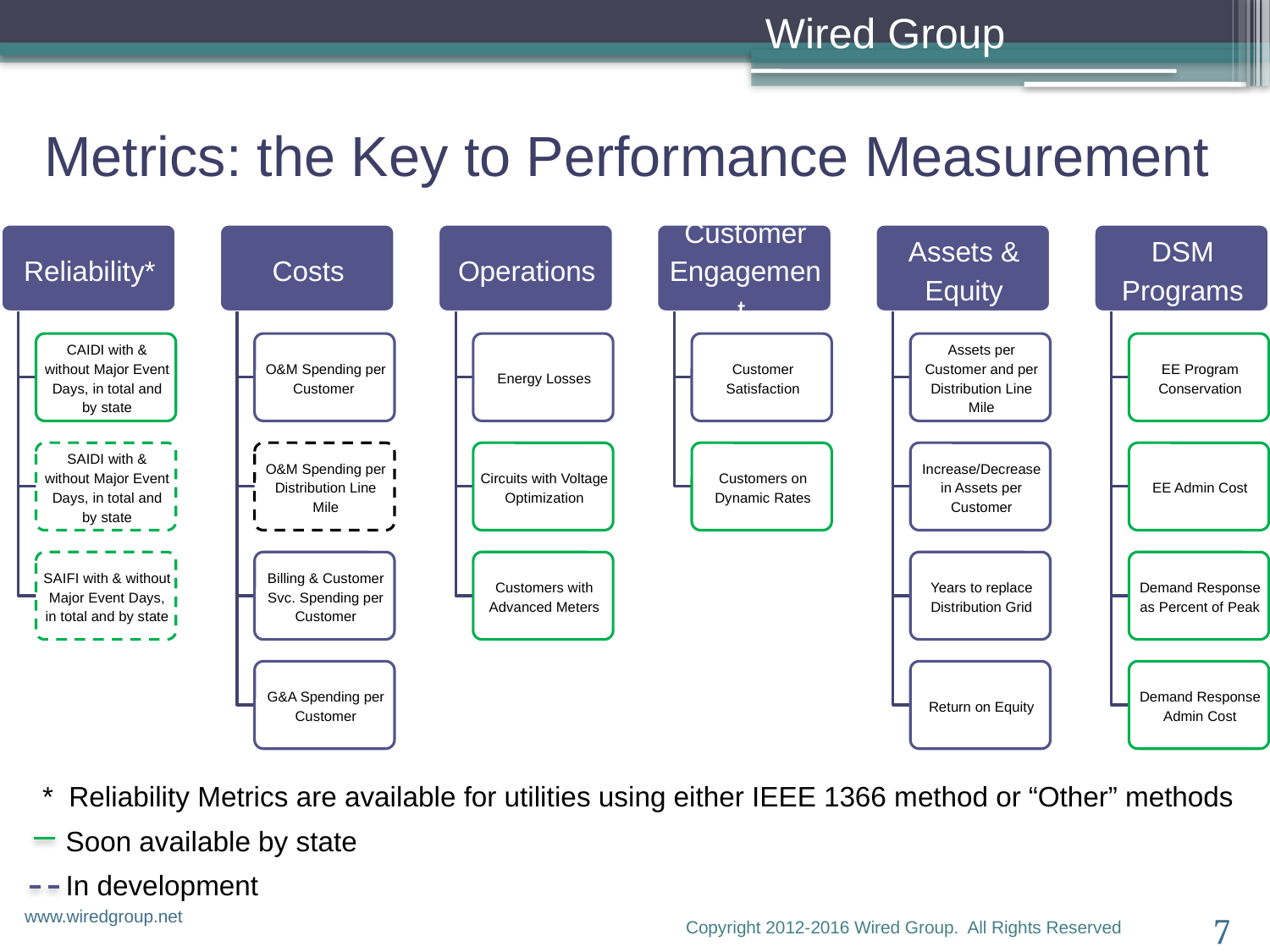

Reliability*
CAIDI with & without Major Event Days, in total and by state
SAIDI with & without Major Event Days, in total and by state
SAIFI with & without Major Event Days, in total and by state
Costs
O&M Spending per Customer
O&M Spending per Distribution Line Mile
Billing & Customer Svc. Spending per Customer
G&A Spending per Customer
Operations
Energy Losses
Circuits with Voltage Optimization
Customers with Advanced Meters
Customer Engagement
Customer Satisfaction
Customers on Dynamic Rates
Assets & Equity
Assets per Customer and per Distribution Line Mile
Increase/Decrease in Assets per Customer
Years to replace Distribution Grid
Return on Equity
DSM Programs
EE Program Conservation
EE Admin Cost
Demand Response as Percent of Peak
Demand Response Admin Cost
# Metrics: the Key to Performance Measurement
*  Reliability Metrics are available for utilities using either IEEE 1366 method or “Other” methods
   Soon available by state
   In development
7
Copyright 2012-2016 Wired Group.  All Rights Reserved